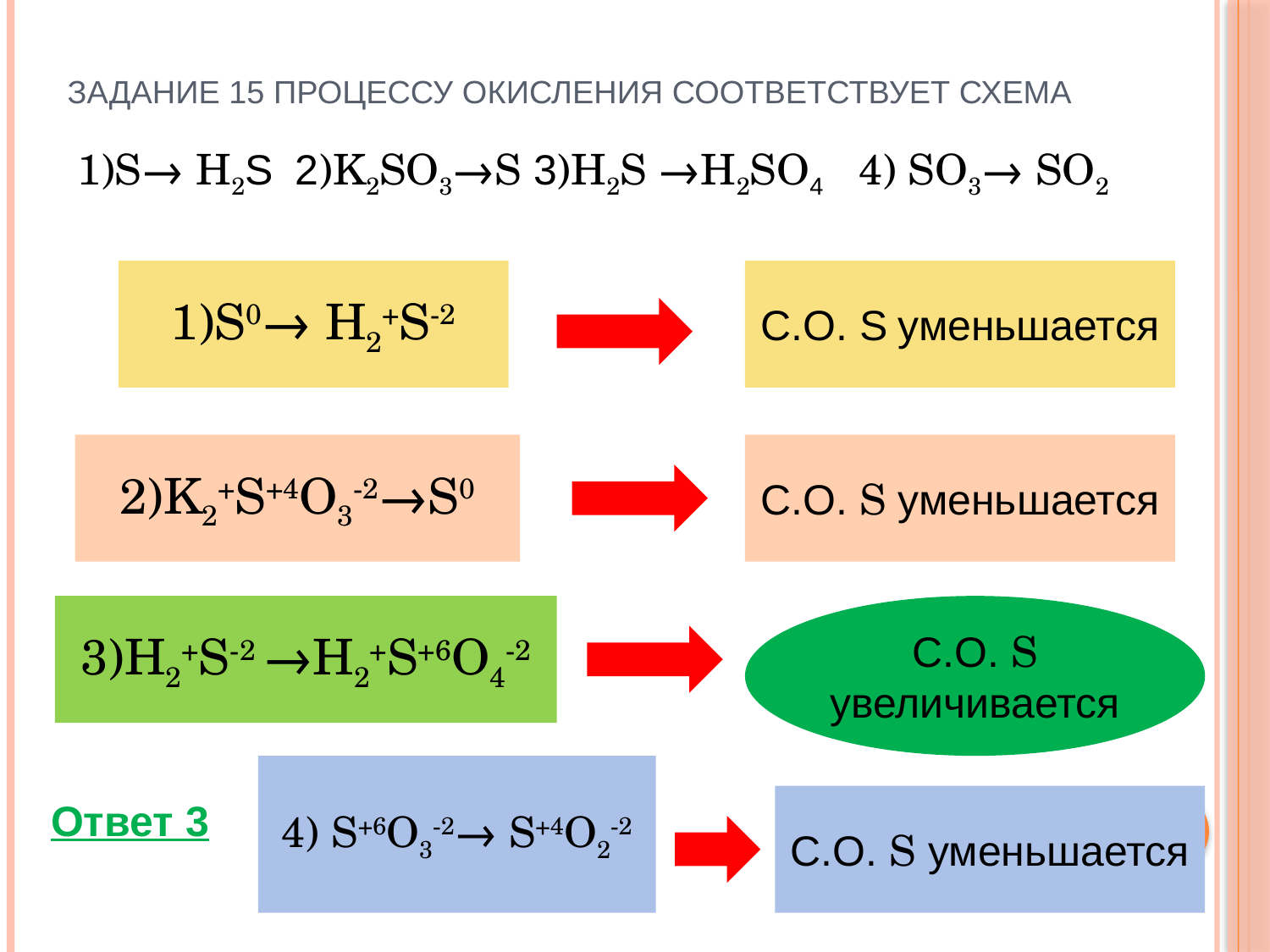

# Задание 15 Процессу окисления соответствует схема
1)S→ H2S  2)K2SO3→S 3)H2S →H2SO4   4) SO3→ SO2

1)S0→ H2+S-2
С.О. S уменьшается

2)K2+S+4O3-2→S0
С.О. S уменьшается

3)H2+S-2 →H2+S+6O4-2
С.О. S увеличивается

Ответ 3
4) S+6O3-2→ S+4O2-2
С.О. S уменьшается